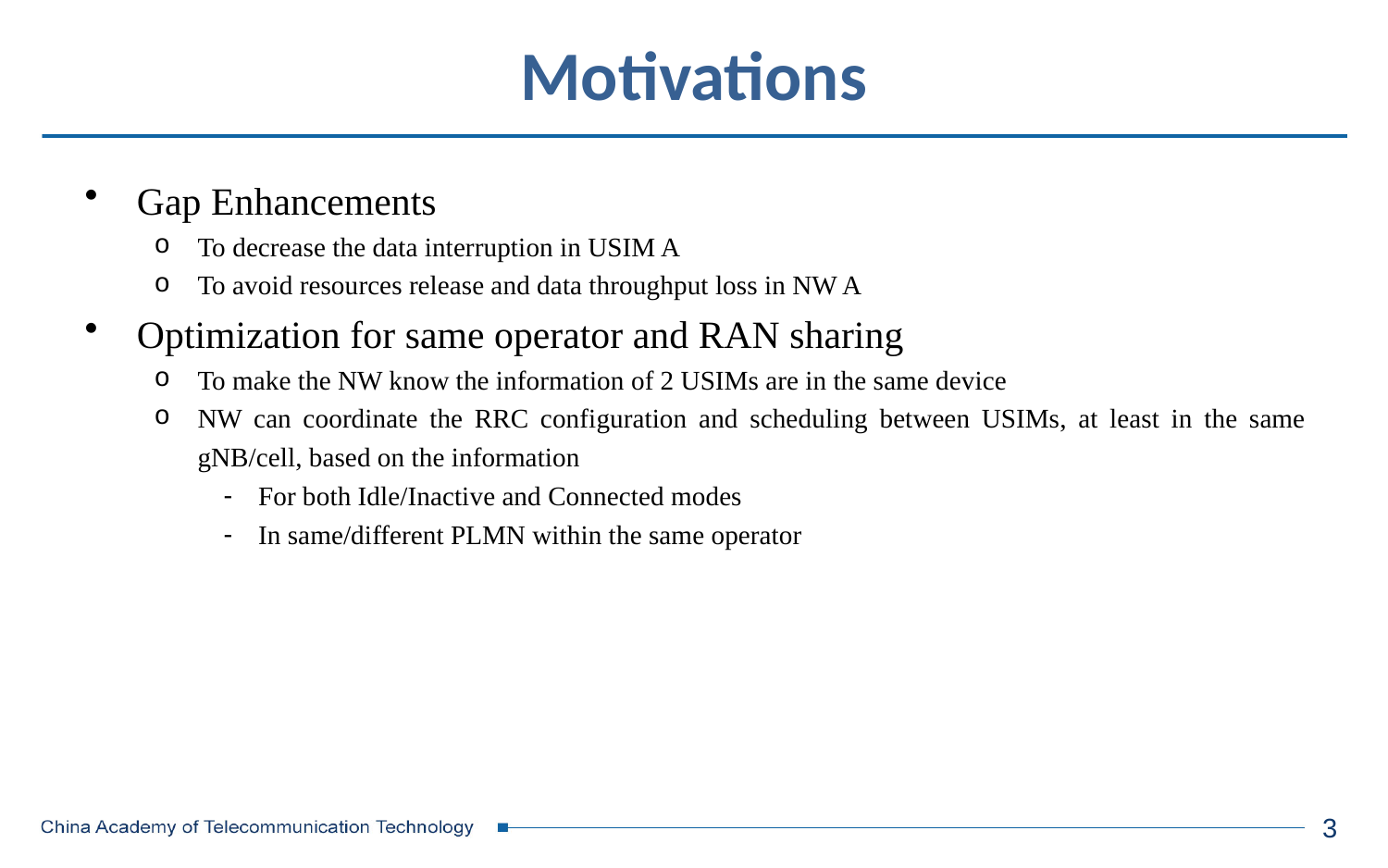

# Motivations
Gap Enhancements
To decrease the data interruption in USIM A
To avoid resources release and data throughput loss in NW A
Optimization for same operator and RAN sharing
To make the NW know the information of 2 USIMs are in the same device
NW can coordinate the RRC configuration and scheduling between USIMs, at least in the same gNB/cell, based on the information
For both Idle/Inactive and Connected modes
In same/different PLMN within the same operator

3